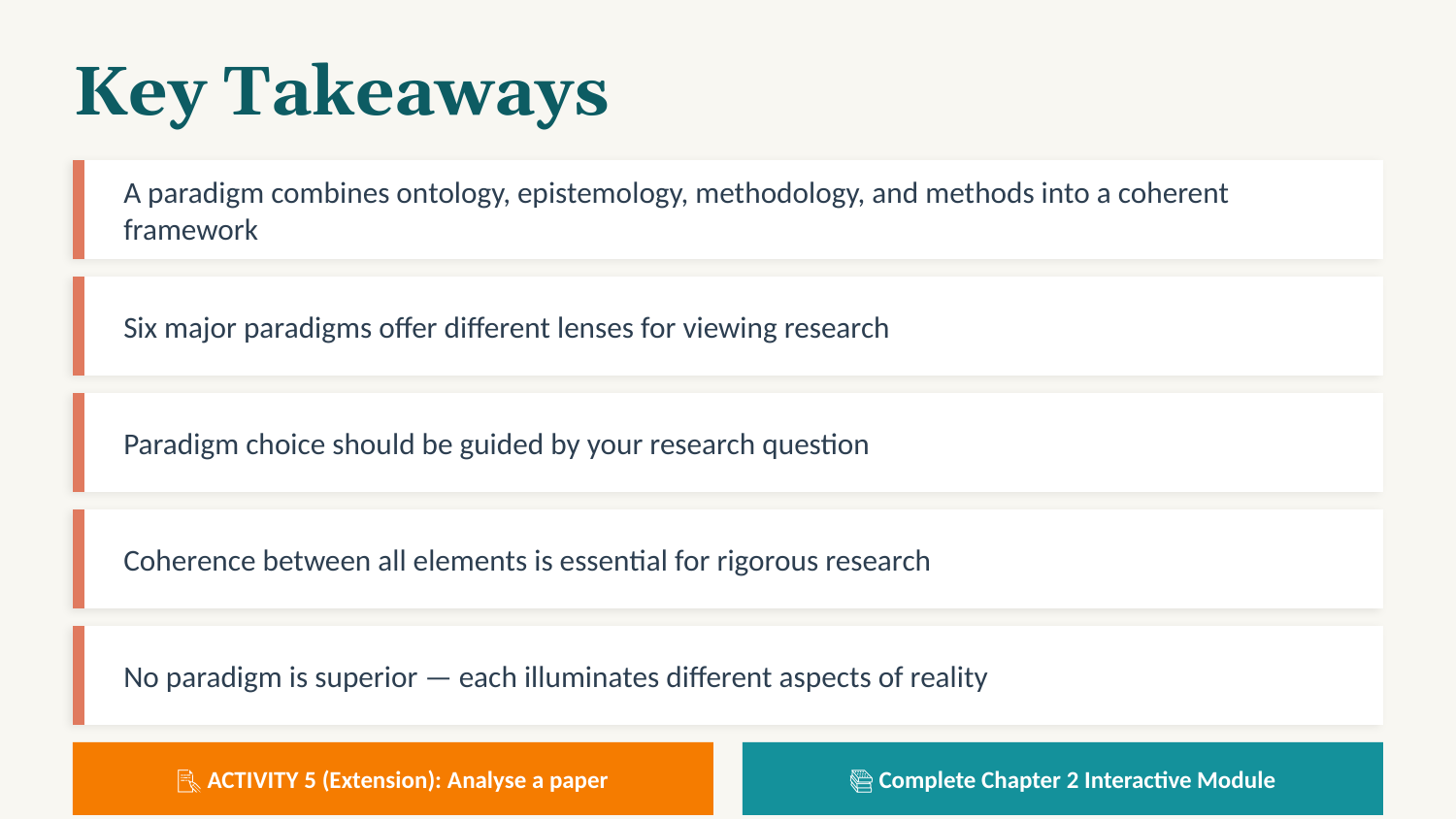

Key Takeaways

A paradigm combines ontology, epistemology, methodology, and methods into a coherent framework

Six major paradigms offer different lenses for viewing research

Paradigm choice should be guided by your research question

Coherence between all elements is essential for rigorous research

No paradigm is superior — each illuminates different aspects of reality

📝 ACTIVITY 5 (Extension): Analyse a paper

📚 Complete Chapter 2 Interactive Module